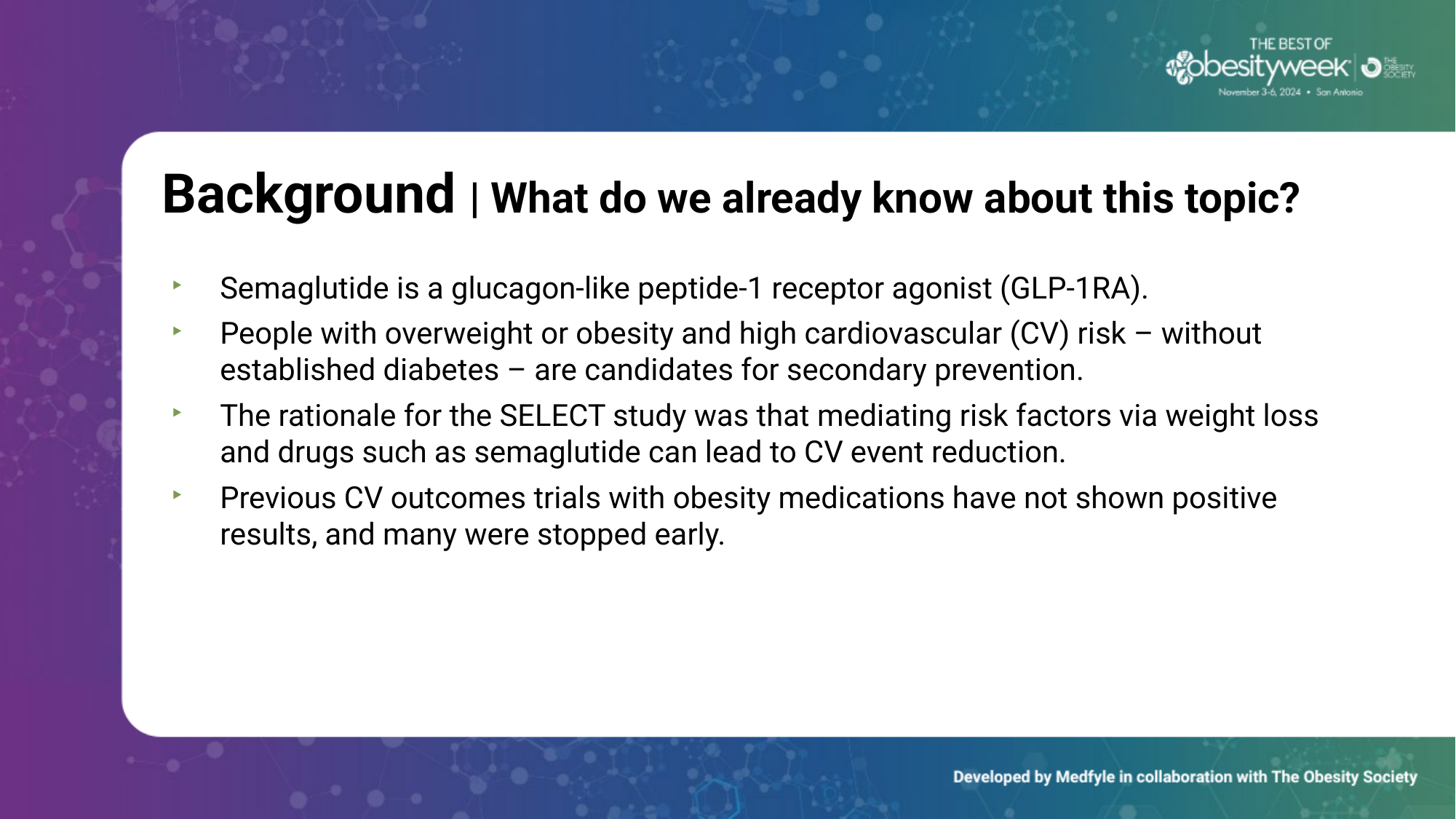

# Background | What do we already know about this topic?
Semaglutide is a glucagon-like peptide-1 receptor agonist (GLP-1RA).
People with overweight or obesity and high cardiovascular (CV) risk – without established diabetes – are candidates for secondary prevention.
The rationale for the SELECT study was that mediating risk factors via weight loss and drugs such as semaglutide can lead to CV event reduction.
Previous CV outcomes trials with obesity medications have not shown positive results, and many were stopped early.